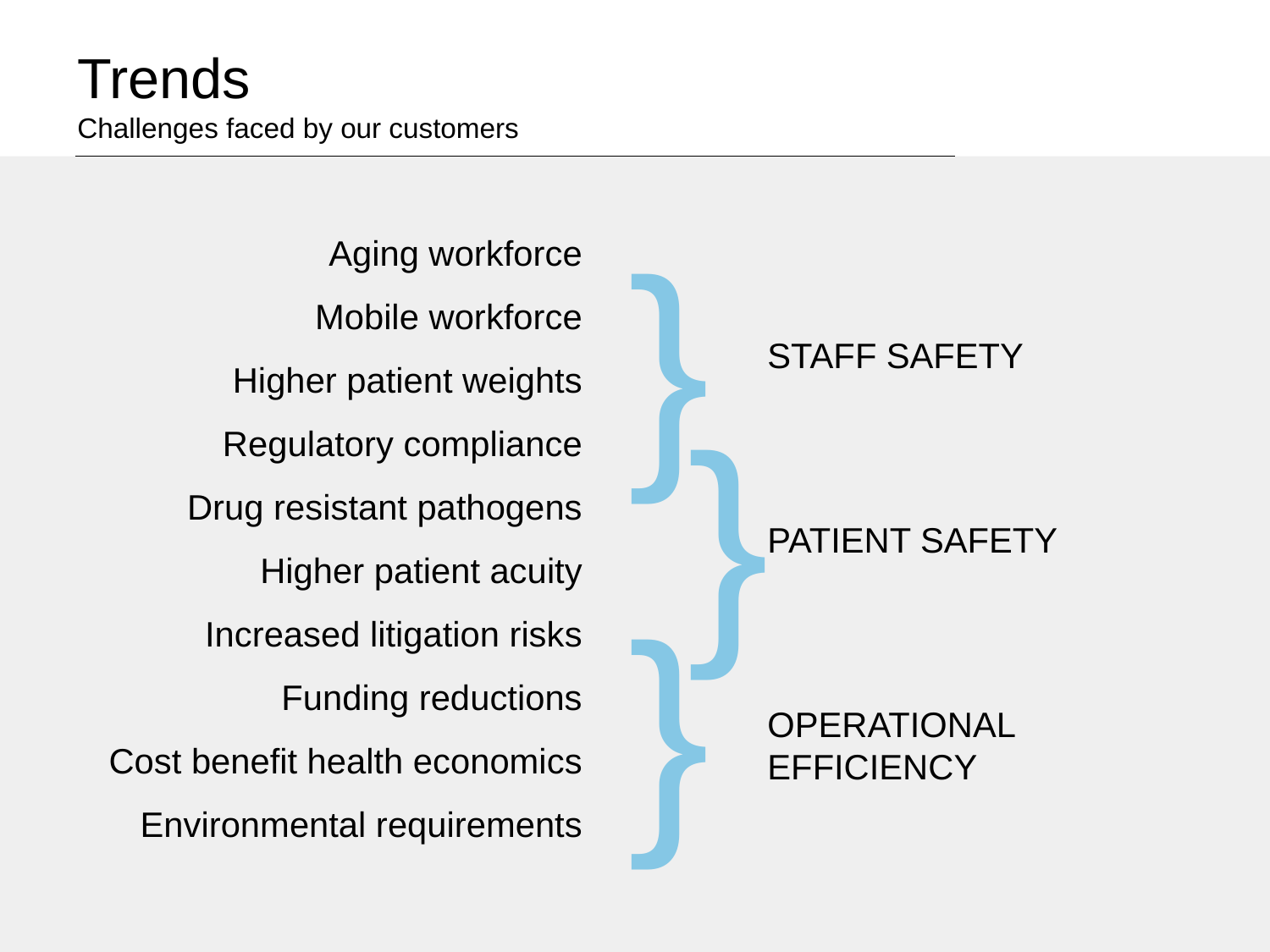

Trends
Challenges faced by our customers

}
Aging workforce
Mobile workforce
Higher patient weights
Regulatory compliance
Drug resistant pathogens
Higher patient acuity
Increased litigation risks
Funding reductions
Cost benefit health economics
Environmental requirements
STAFF SAFETY
}
PATIENT SAFETY
}
OPERATIONAL EFFICIENCY